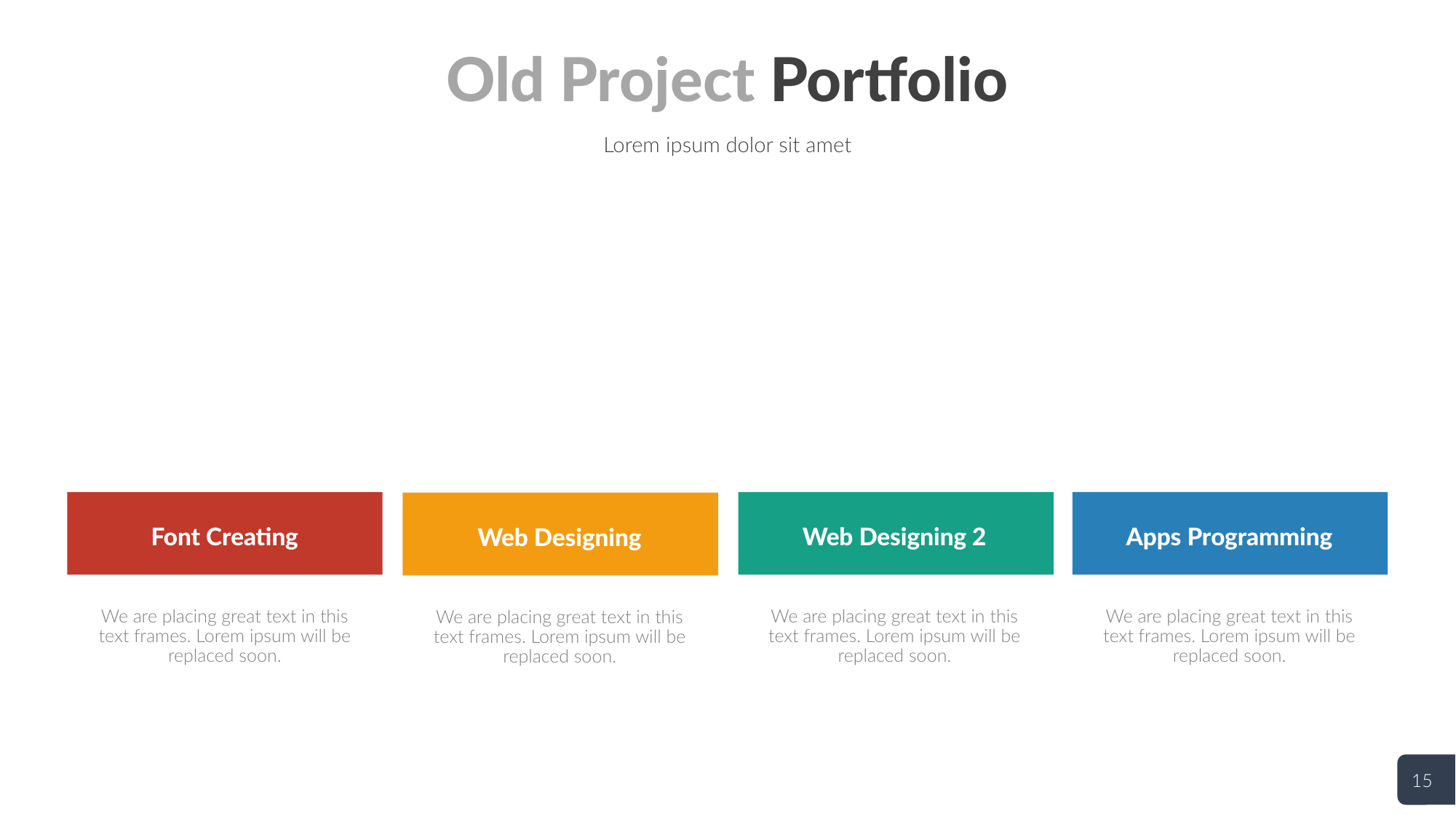

# Old Project Portfolio
Lorem ipsum dolor sit amet

Apps Programming
Font Creating
Web Designing 2
Web Designing
We are placing great text in this text frames. Lorem ipsum will be replaced soon.

We are placing great text in this text frames. Lorem ipsum will be replaced soon.

We are placing great text in this text frames. Lorem ipsum will be replaced soon.

We are placing great text in this text frames. Lorem ipsum will be replaced soon.

15